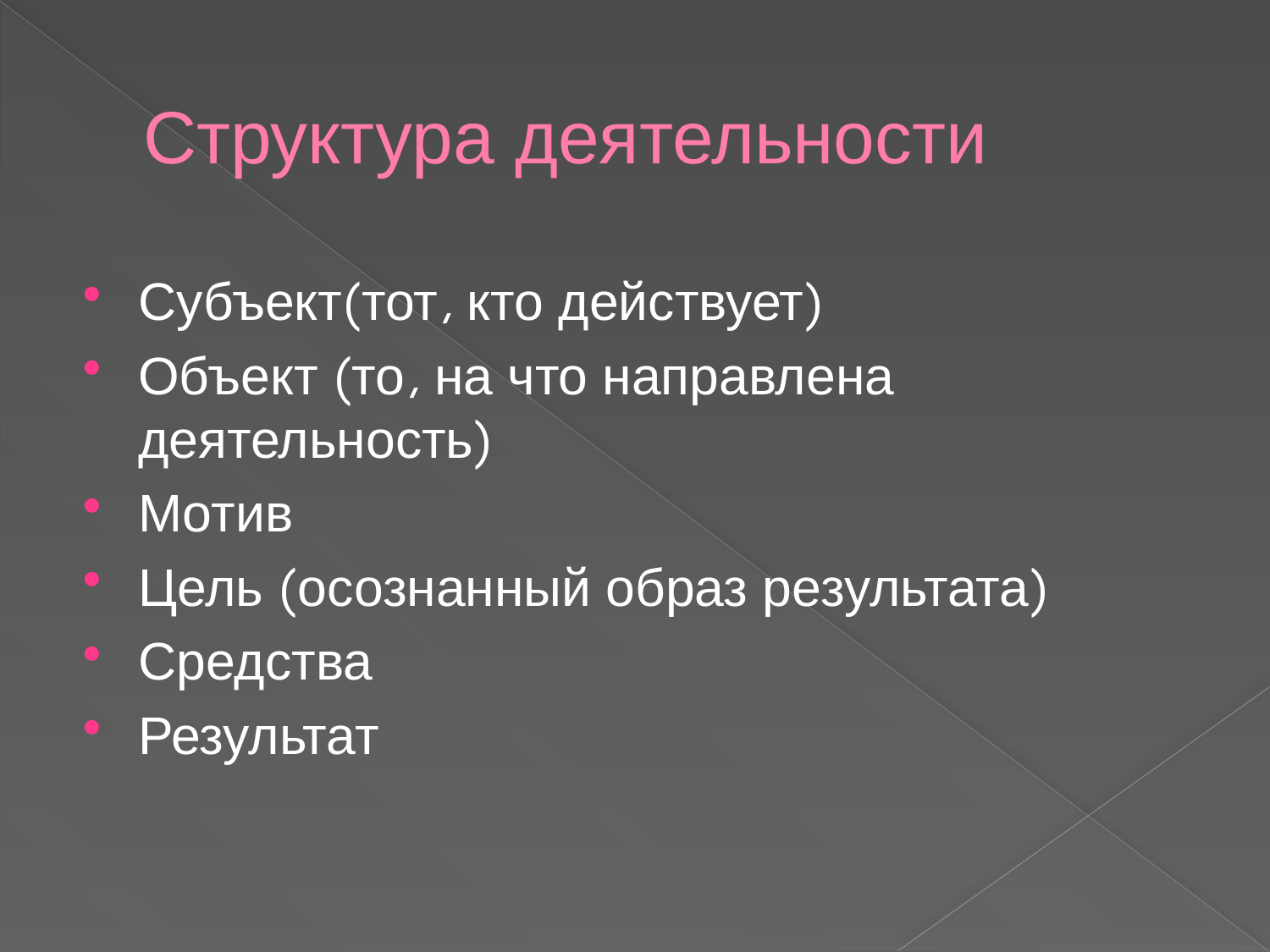

# Структура деятельности
Субъект(тот, кто действует)
Объект (то, на что направлена деятельность)
Мотив
Цель (осознанный образ результата)
Средства
Результат